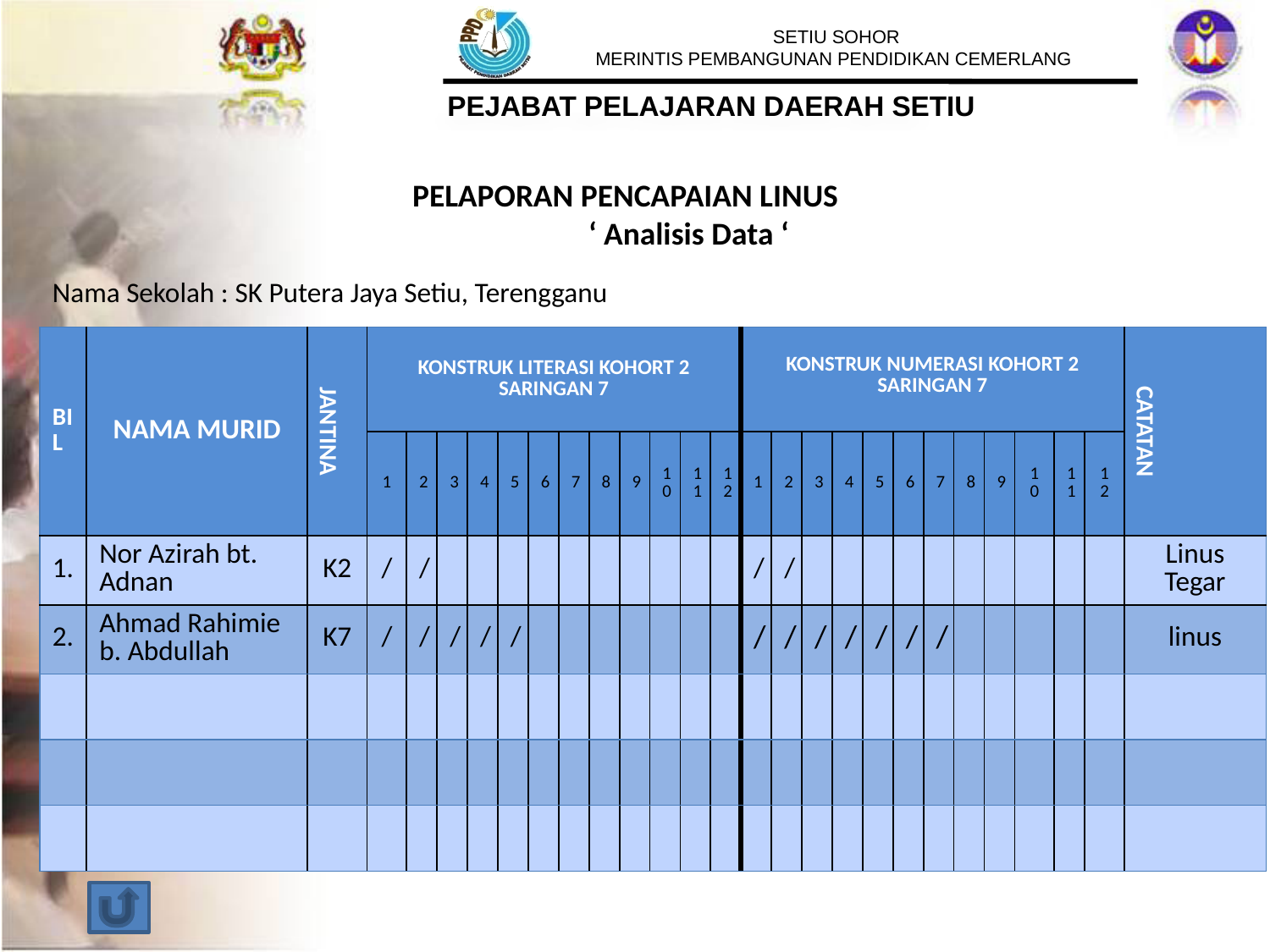

PELAPORAN PENCAPAIAN LINUS            ‘ Analisis Data ‘
Nama Sekolah : SK Putera Jaya Setiu, Terengganu
| BIL | NAMA MURID | JANTINA | KONSTRUK LITERASI KOHORT 2 SARINGAN 7 |  |  |  |  |  |  |  |  |  |  |  | KONSTRUK NUMERASI KOHORT 2 SARINGAN 7 |  |  |  |  |  |  |  |  |  |  |  | CATATAN |
| --- | --- | --- | --- | --- | --- | --- | --- | --- | --- | --- | --- | --- | --- | --- | --- | --- | --- | --- | --- | --- | --- | --- | --- | --- | --- | --- | --- |
|  |  |  | 1 | 2 | 3 | 4 | 5 | 6 | 7 | 8 | 9 | 10 | 11 | 12 | 1 | 2 | 3 | 4 | 5 | 6 | 7 | 8 | 9 | 10 | 11 | 12 |  |
| 1. | Nor Azirah bt. Adnan | K2 | / | / |  |  |  |  |  |  |  |  |  |  | / | / |  |  |  |  |  |  |  |  |  |  | Linus Tegar |
| 2. | Ahmad Rahimie b. Abdullah | K7 | / | / | / | / | / |  |  |  |  |  |  |  | / | / | / | / | / | / | / |  |  |  |  |  | linus |
|  |  |  |  |  |  |  |  |  |  |  |  |  |  |  |  |  |  |  |  |  |  |  |  |  |  |  |  |
|  |  |  |  |  |  |  |  |  |  |  |  |  |  |  |  |  |  |  |  |  |  |  |  |  |  |  |  |
|  |  |  |  |  |  |  |  |  |  |  |  |  |  |  |  |  |  |  |  |  |  |  |  |  |  |  |  |